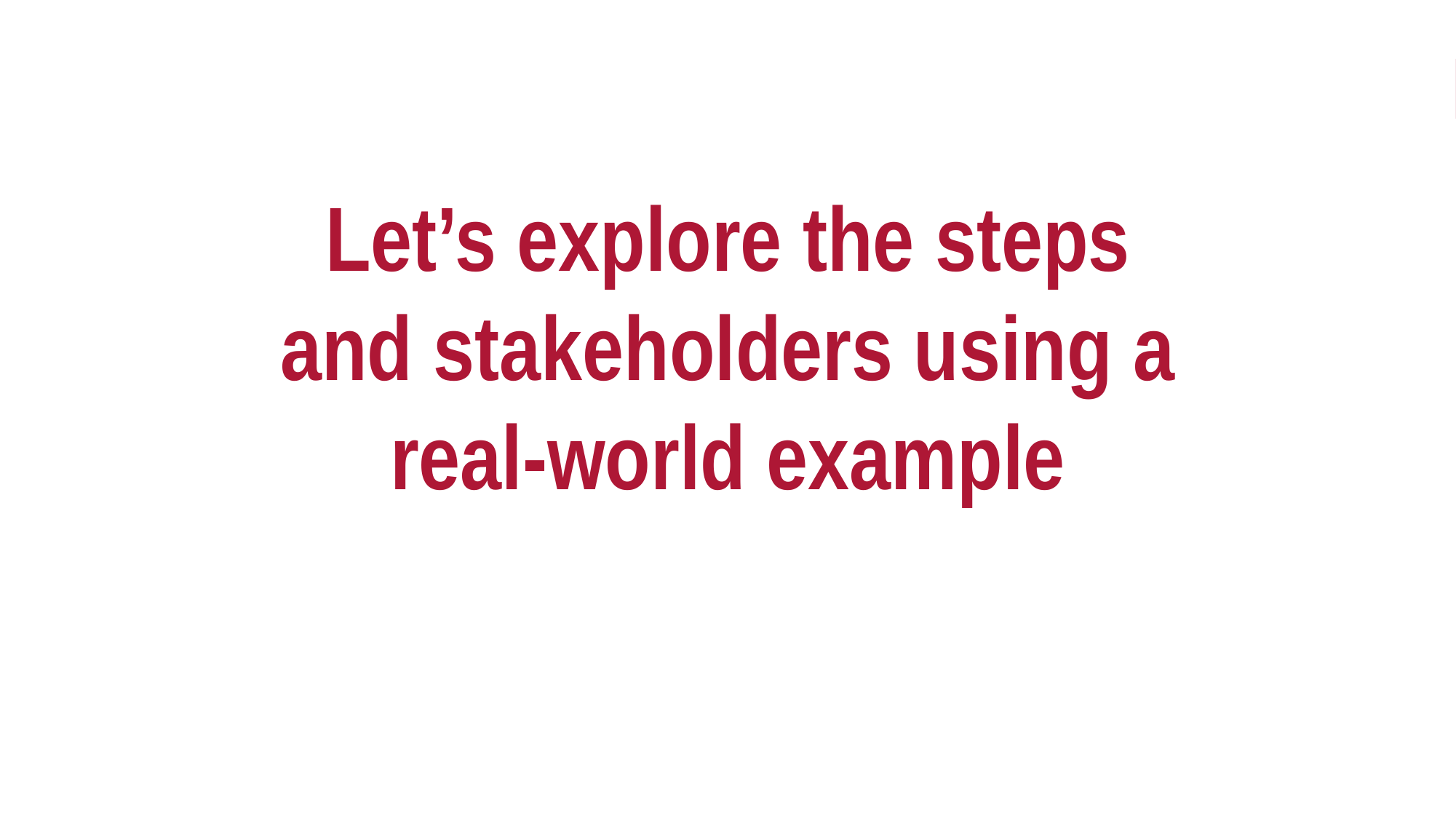

Let’s explore the steps
and stakeholders using a
real-world example